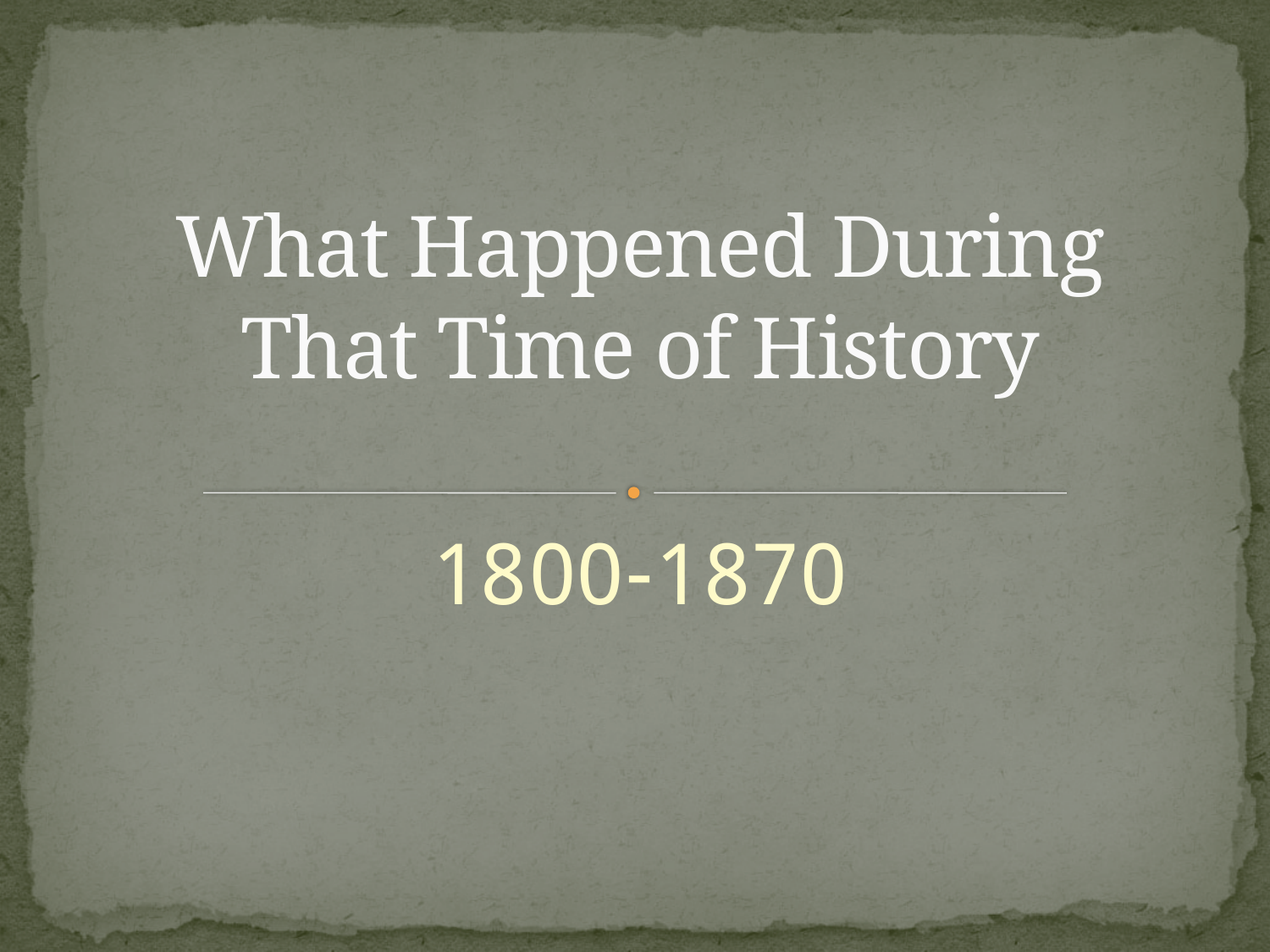

# What Happened During That Time of History
1800-1870